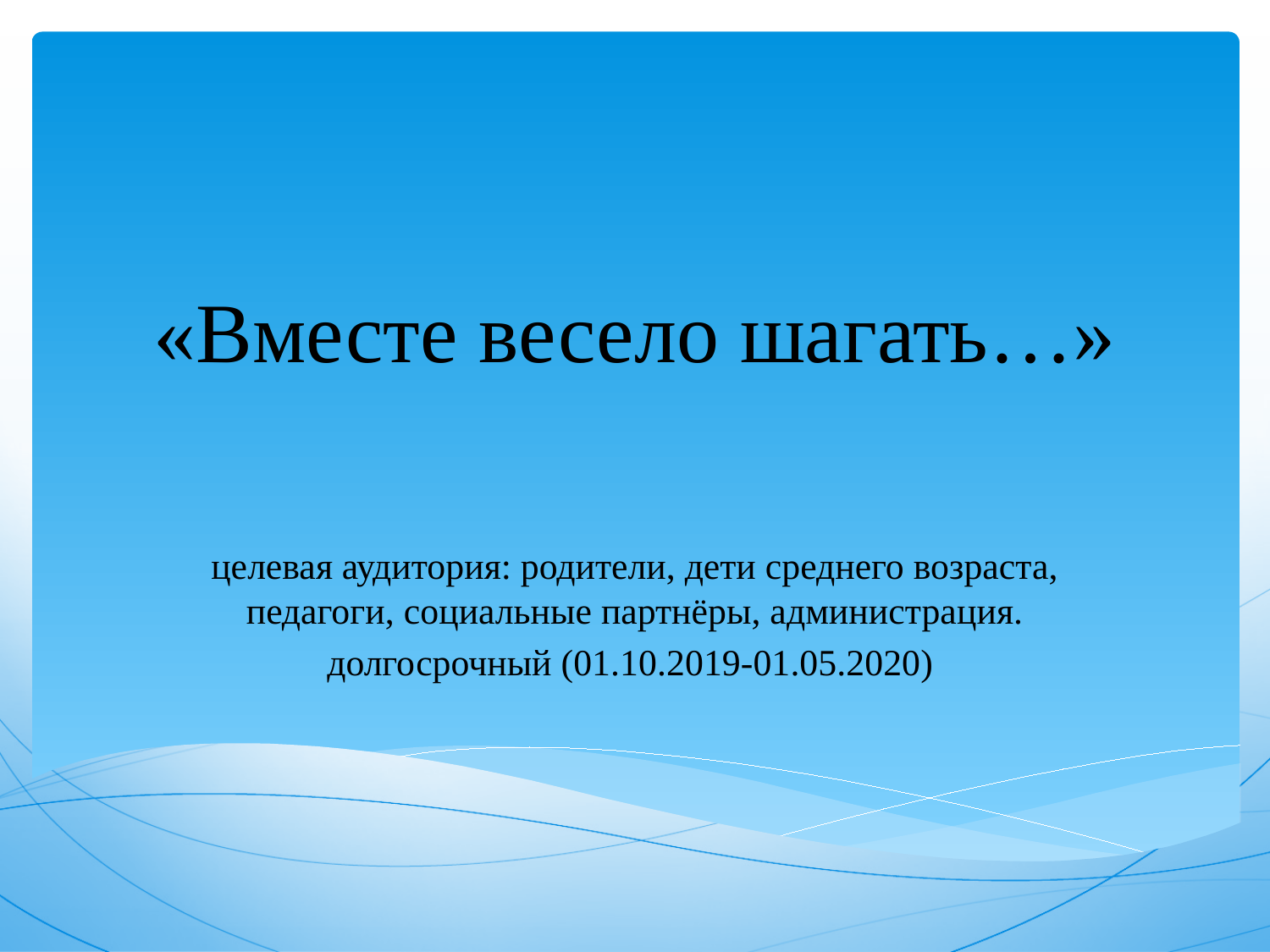

# «Вместе весело шагать…»
целевая аудитория: родители, дети среднего возраста, педагоги, социальные партнёры, администрация.
долгосрочный (01.10.2019-01.05.2020)